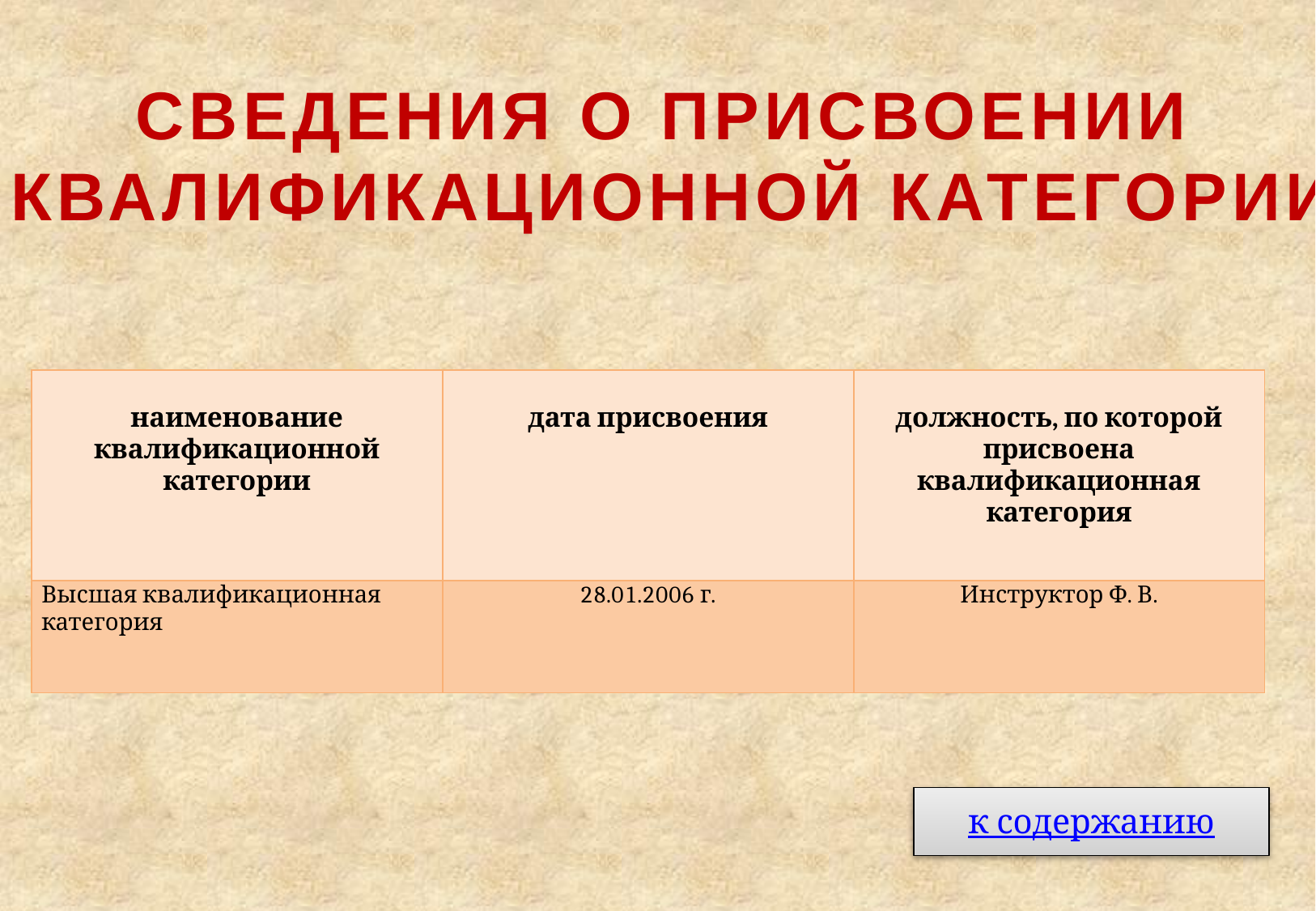

сведения о присвоении
квалификационной категории
| наименование квалификационной категории | дата присвоения | должность, по которой присвоена квалификационная категория |
| --- | --- | --- |
| Высшая квалификационная категория | 28.01.2006 г. | Инструктор Ф. В. |
к содержанию